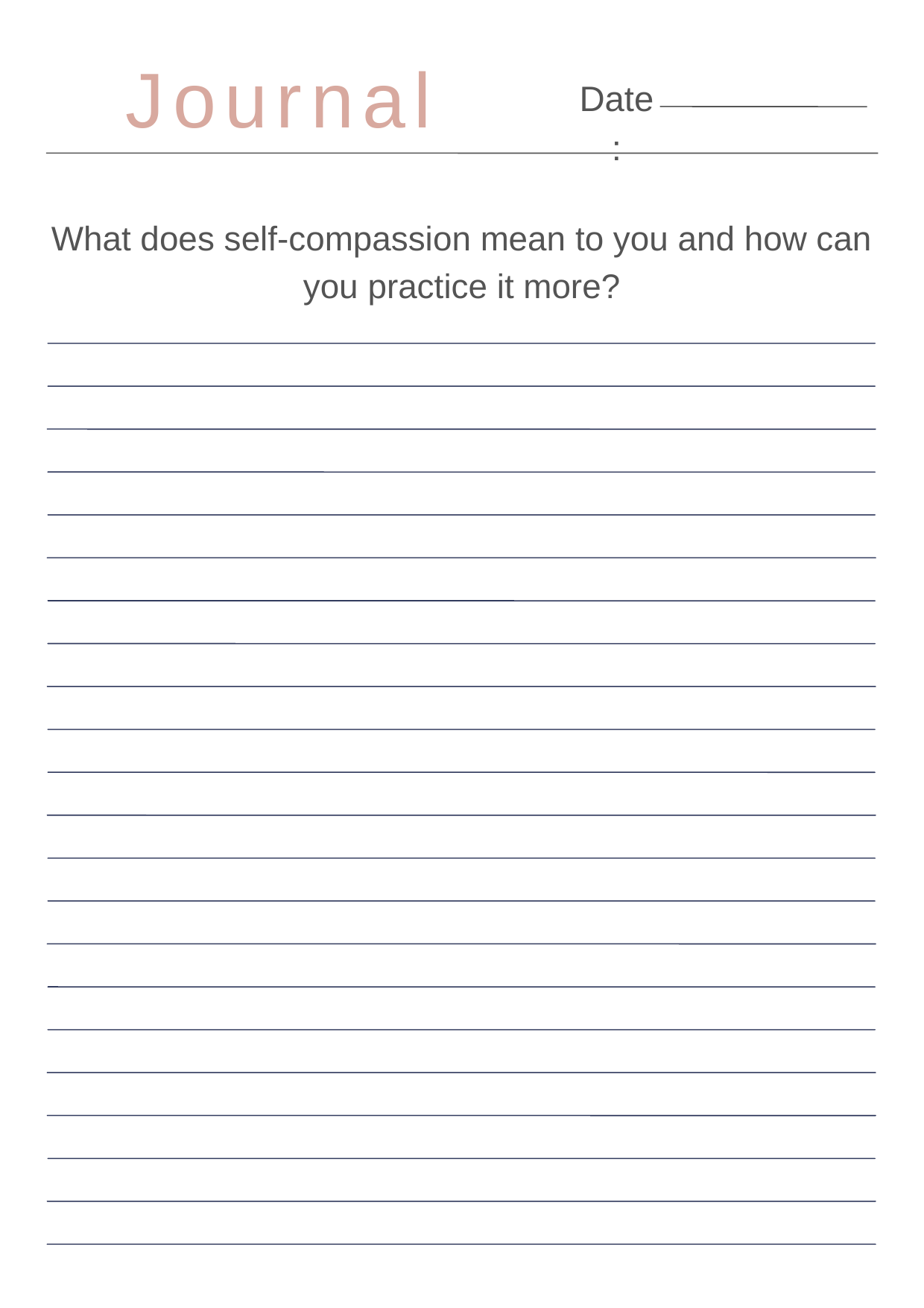

Journal
Date:

What does self-compassion mean to you and how can you practice it more?